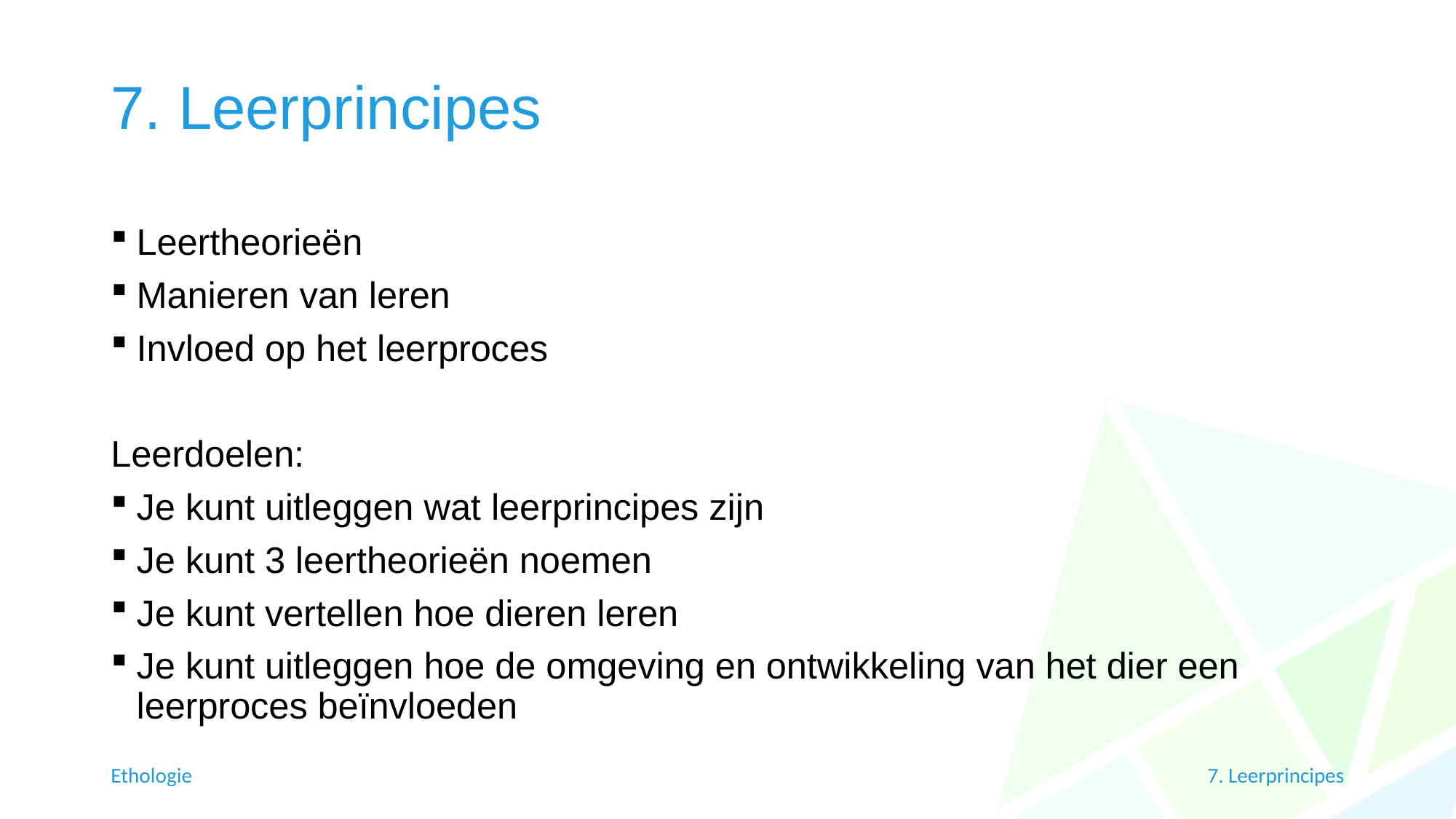

# 7. Leerprincipes
Leertheorieën
Manieren van leren
Invloed op het leerproces

Leerdoelen:
Je kunt uitleggen wat leerprincipes zijn
Je kunt 3 leertheorieën noemen
Je kunt vertellen hoe dieren leren
Je kunt uitleggen hoe de omgeving en ontwikkeling van het dier een leerproces beïnvloeden

Ethologie
7. Leerprincipes